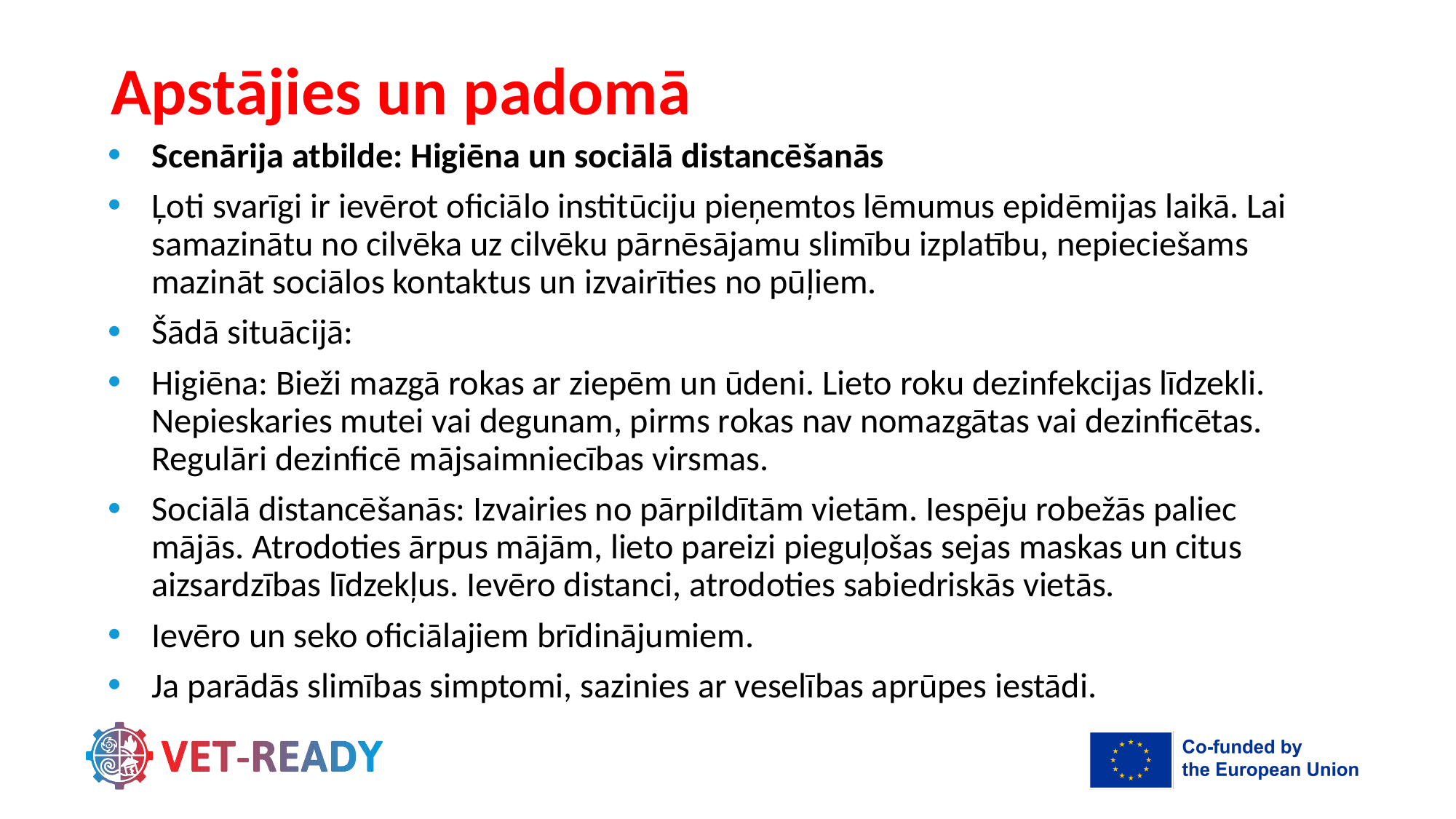

# Apstājies un padomā
Scenārija atbilde: Higiēna un sociālā distancēšanās
Ļoti svarīgi ir ievērot oficiālo institūciju pieņemtos lēmumus epidēmijas laikā. Lai samazinātu no cilvēka uz cilvēku pārnēsājamu slimību izplatību, nepieciešams mazināt sociālos kontaktus un izvairīties no pūļiem.
Šādā situācijā:
Higiēna: Bieži mazgā rokas ar ziepēm un ūdeni. Lieto roku dezinfekcijas līdzekli. Nepieskaries mutei vai degunam, pirms rokas nav nomazgātas vai dezinficētas. Regulāri dezinficē mājsaimniecības virsmas.
Sociālā distancēšanās: Izvairies no pārpildītām vietām. Iespēju robežās paliec mājās. Atrodoties ārpus mājām, lieto pareizi pieguļošas sejas maskas un citus aizsardzības līdzekļus. Ievēro distanci, atrodoties sabiedriskās vietās.
Ievēro un seko oficiālajiem brīdinājumiem.
Ja parādās slimības simptomi, sazinies ar veselības aprūpes iestādi.